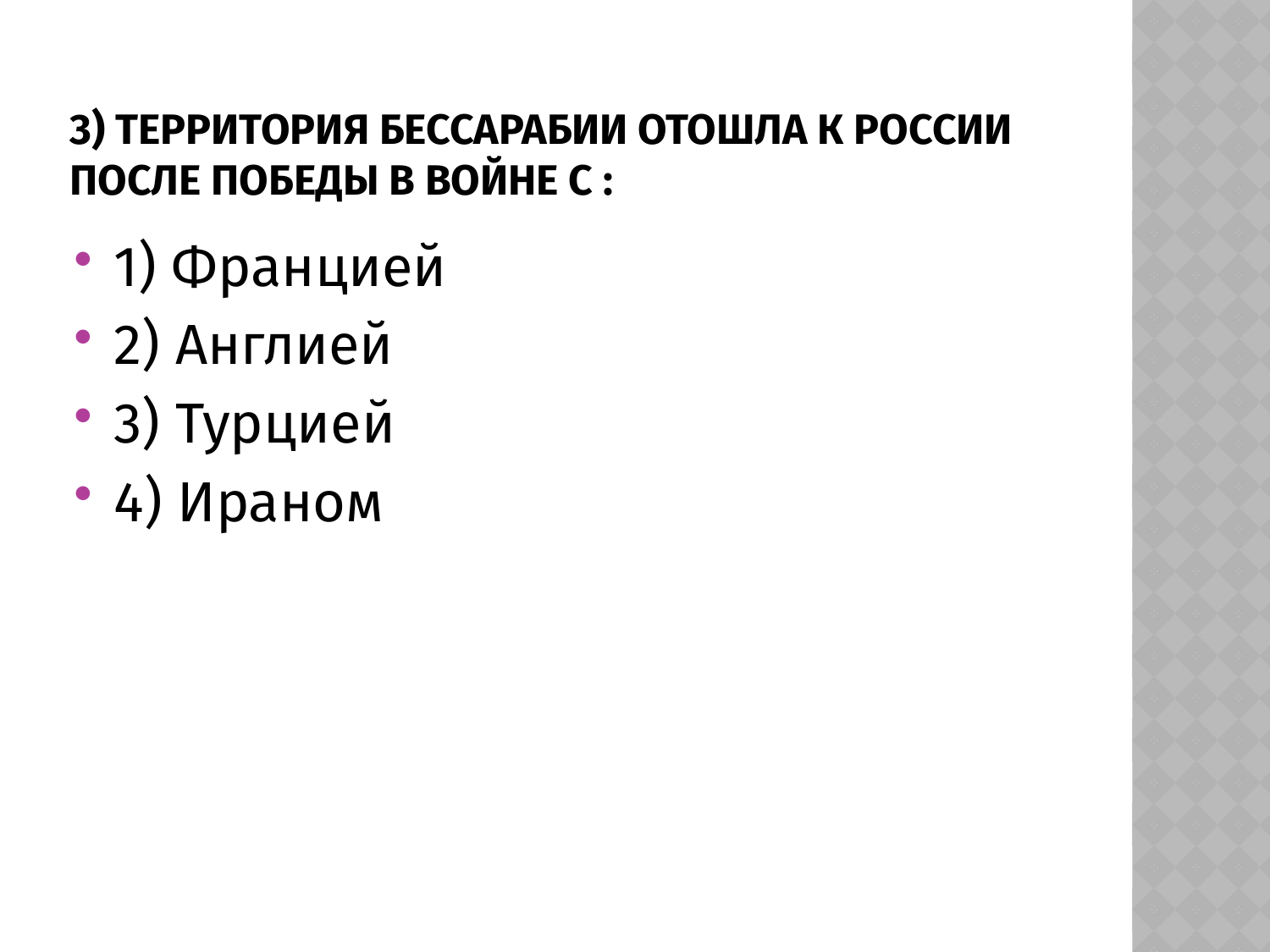

# 3) Территория Бессарабии отошла к России после победы в войне с :
1) Францией
2) Англией
3) Турцией
4) Ираном